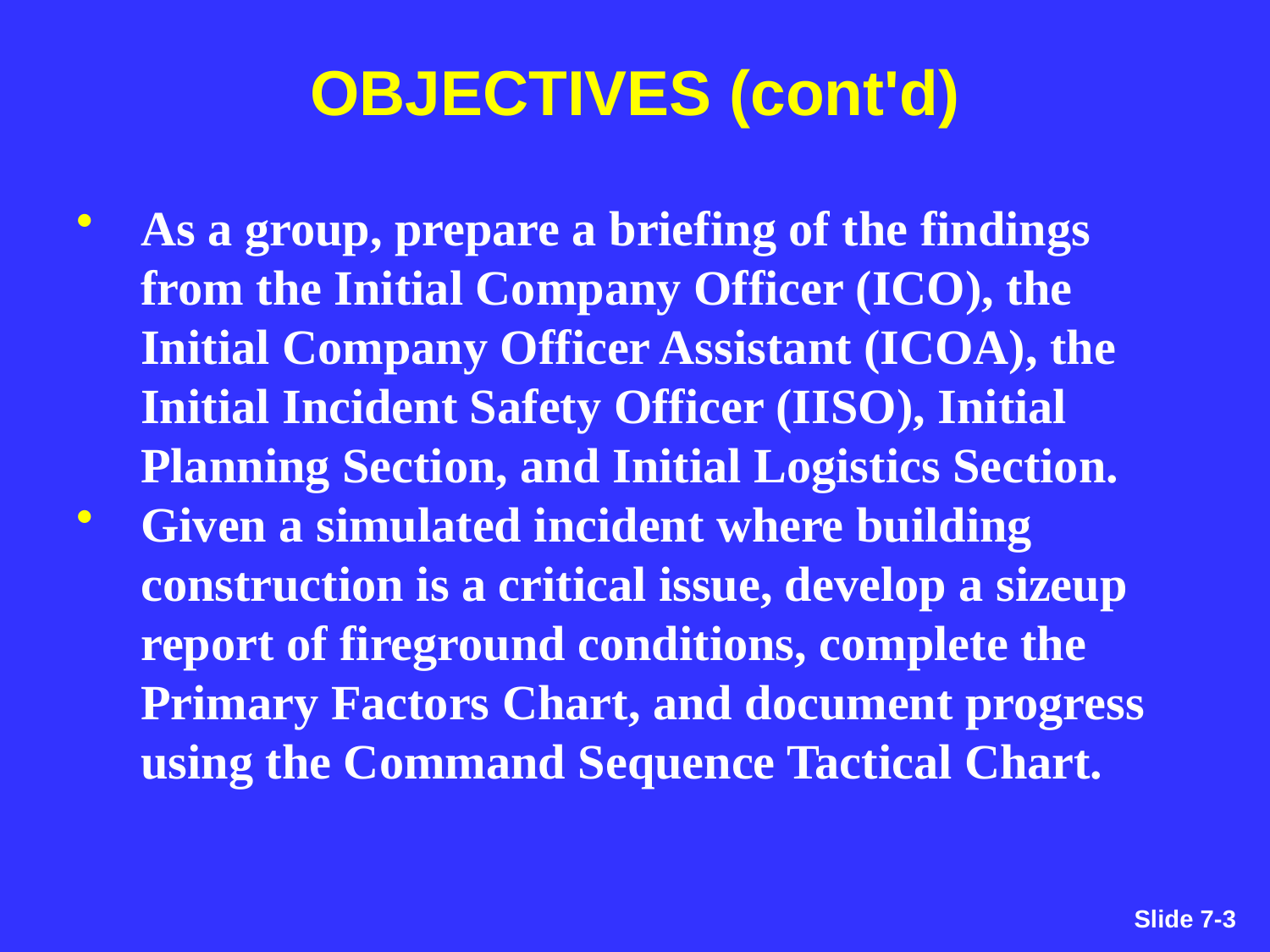

OBJECTIVES (cont'd)
As a group, prepare a briefing of the findings from the Initial Company Officer (ICO), the Initial Company Officer Assistant (ICOA), the Initial Incident Safety Officer (IISO), Initial Planning Section, and Initial Logistics Section.
Given a simulated incident where building construction is a critical issue, develop a sizeup report of fireground conditions, complete the Primary Factors Chart, and document progress using the Command Sequence Tactical Chart.

Slide 7-3